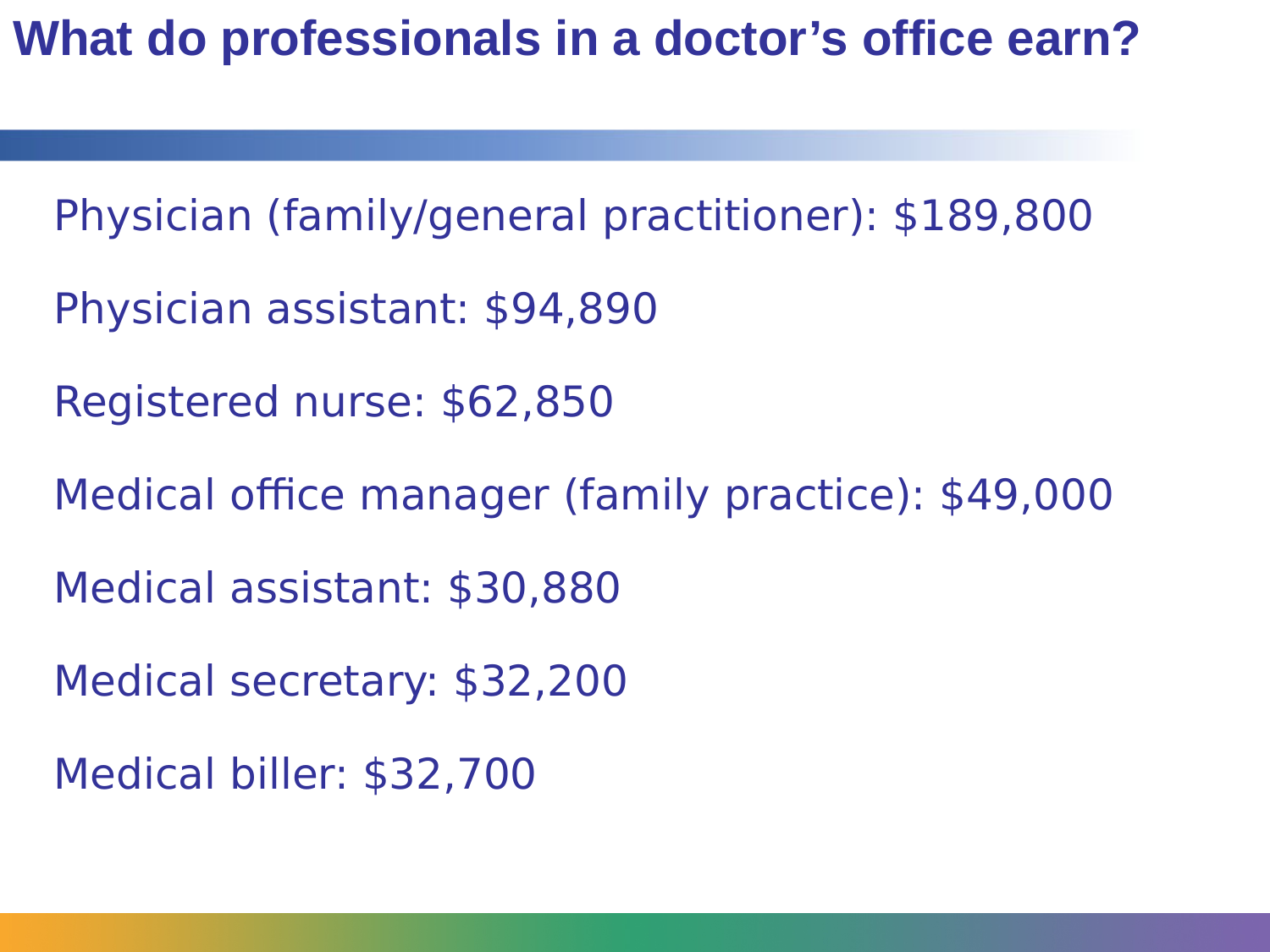

What do professionals in a doctor’s office earn?
Physician (family/general practitioner): $189,800
Physician assistant: $94,890
Registered nurse: $62,850
Medical office manager (family practice): $49,000
Medical assistant: $30,880
Medical secretary: $32,200
Medical biller: $32,700